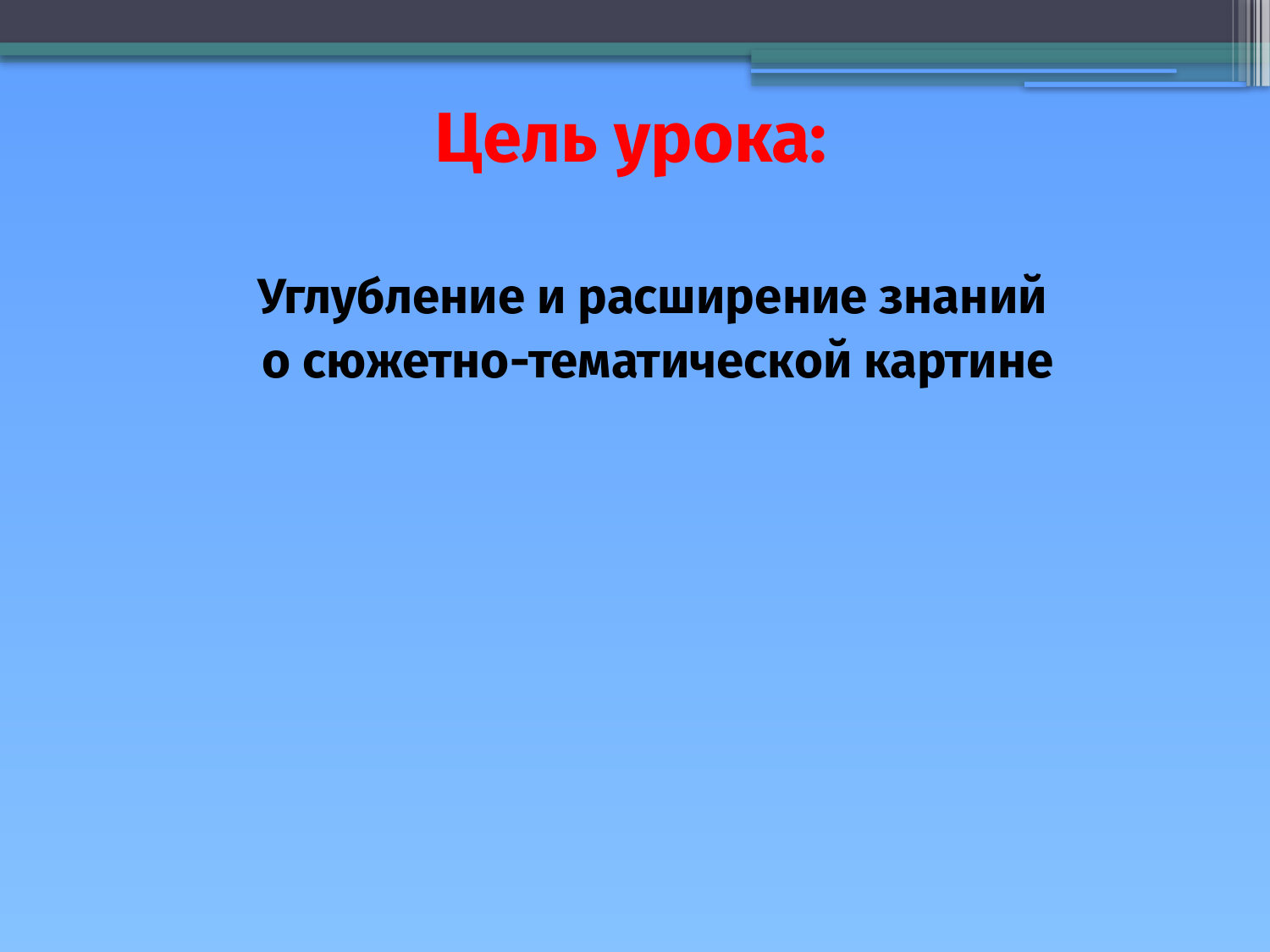

# Цель урока:
	Углубление и расширение знаний
	о сюжетно-тематической картине